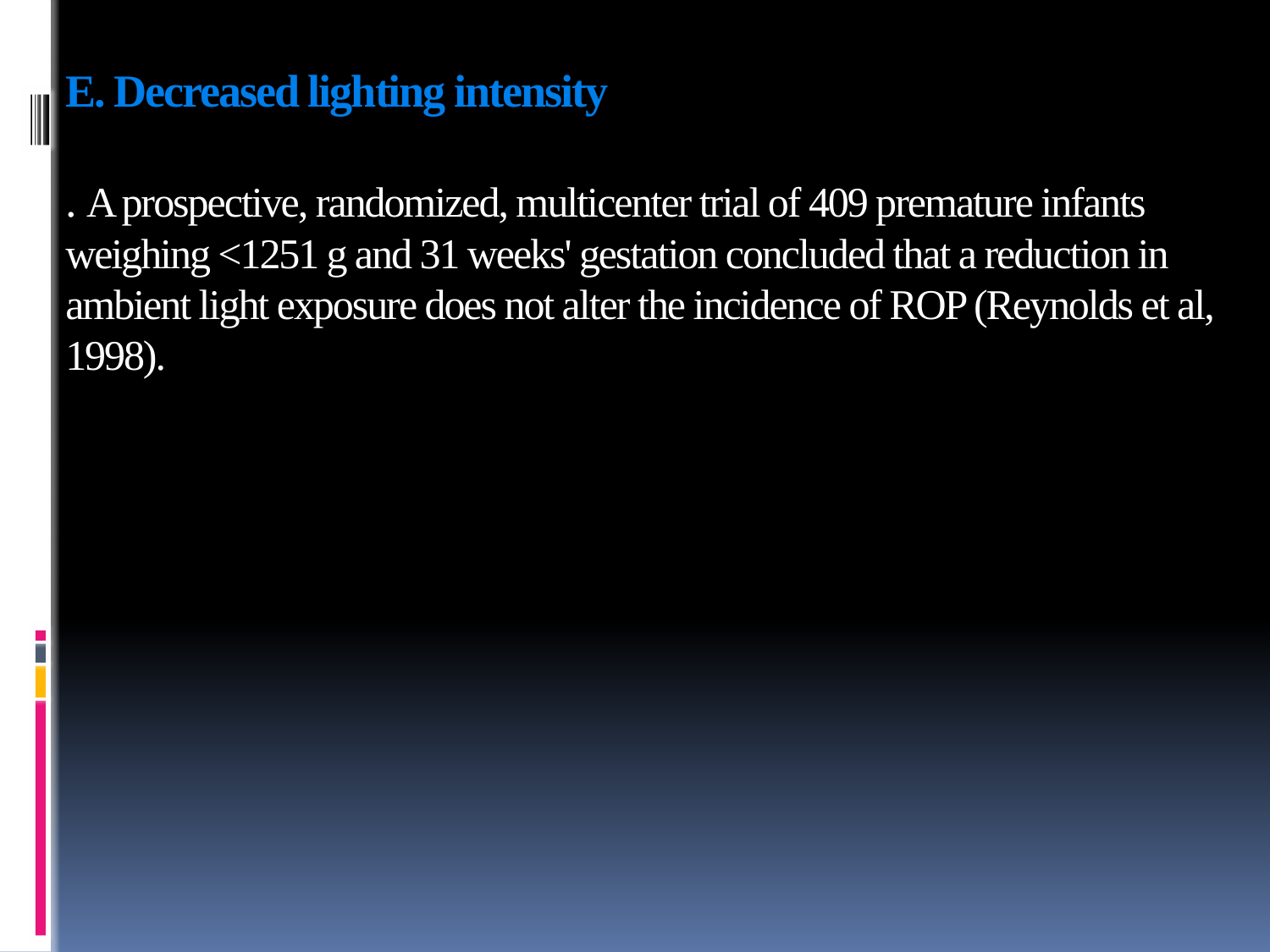

# E. Decreased lighting intensity . A prospective, randomized, multicenter trial of 409 premature infants weighing <1251 g and 31 weeks' gestation concluded that a reduction in ambient light exposure does not alter the incidence of ROP (Reynolds et al, 1998).